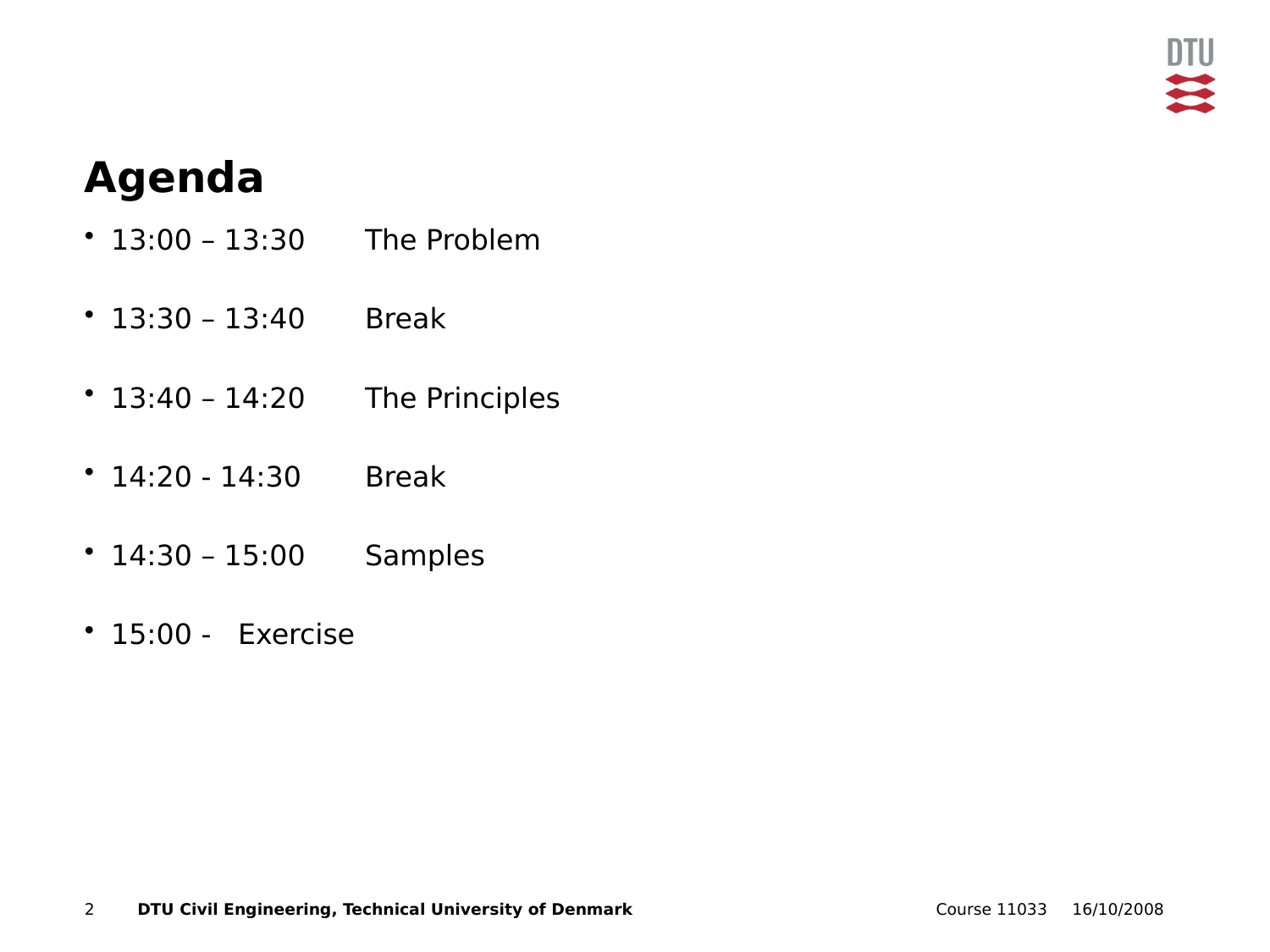

# Agenda
13:00 – 13:30	The Problem

13:30 – 13:40	Break

13:40 – 14:20	The Principles

14:20 - 14:30	Break

14:30 – 15:00	Samples

15:00 - 	Exercise